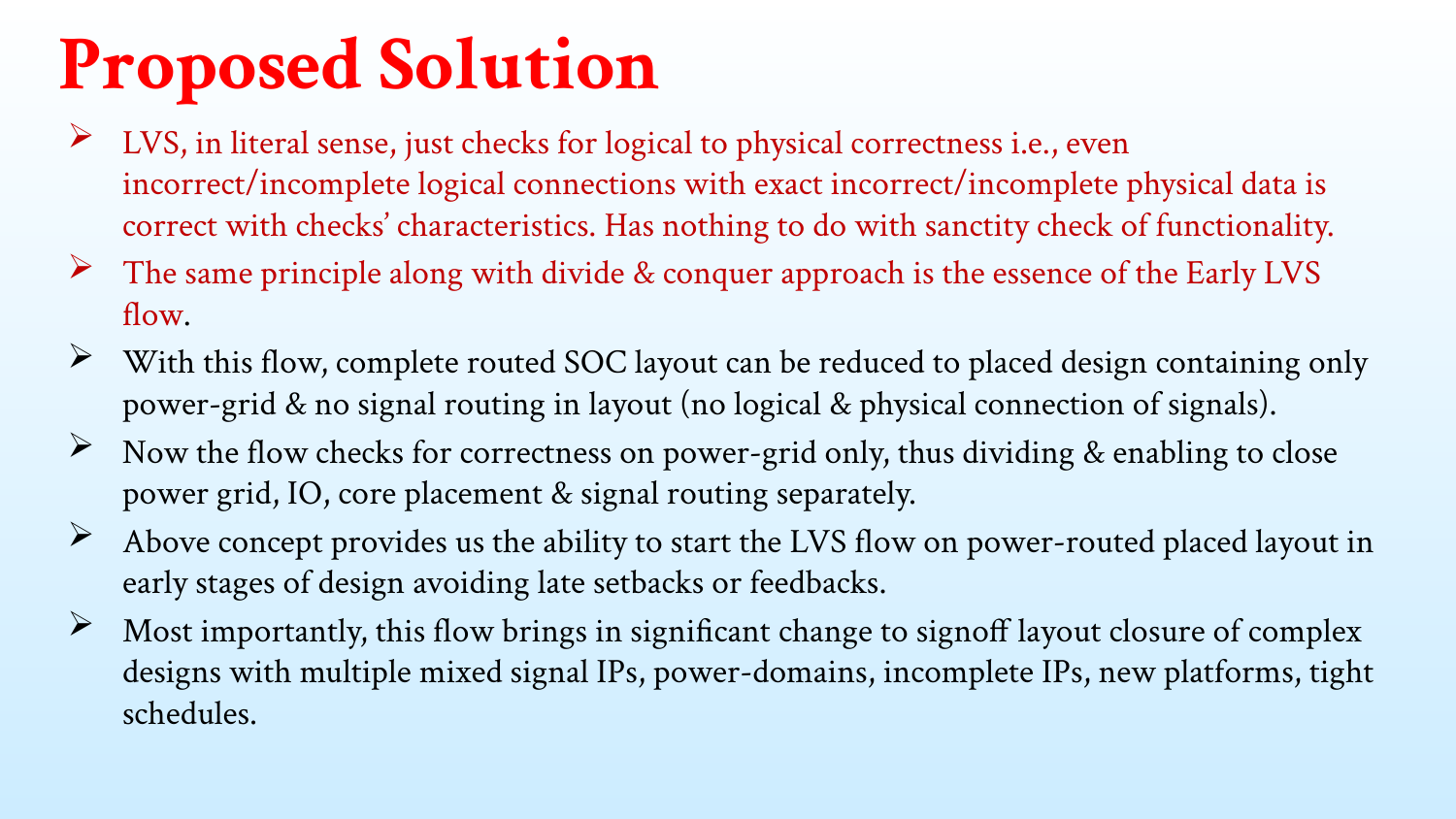

# Proposed Solution
LVS, in literal sense, just checks for logical to physical correctness i.e., even incorrect/incomplete logical connections with exact incorrect/incomplete physical data is correct with checks’ characteristics. Has nothing to do with sanctity check of functionality.
The same principle along with divide & conquer approach is the essence of the Early LVS flow.
With this flow, complete routed SOC layout can be reduced to placed design containing only power-grid & no signal routing in layout (no logical & physical connection of signals).
Now the flow checks for correctness on power-grid only, thus dividing & enabling to close power grid, IO, core placement & signal routing separately.
Above concept provides us the ability to start the LVS flow on power-routed placed layout in early stages of design avoiding late setbacks or feedbacks.
Most importantly, this flow brings in significant change to signoff layout closure of complex designs with multiple mixed signal IPs, power-domains, incomplete IPs, new platforms, tight schedules.